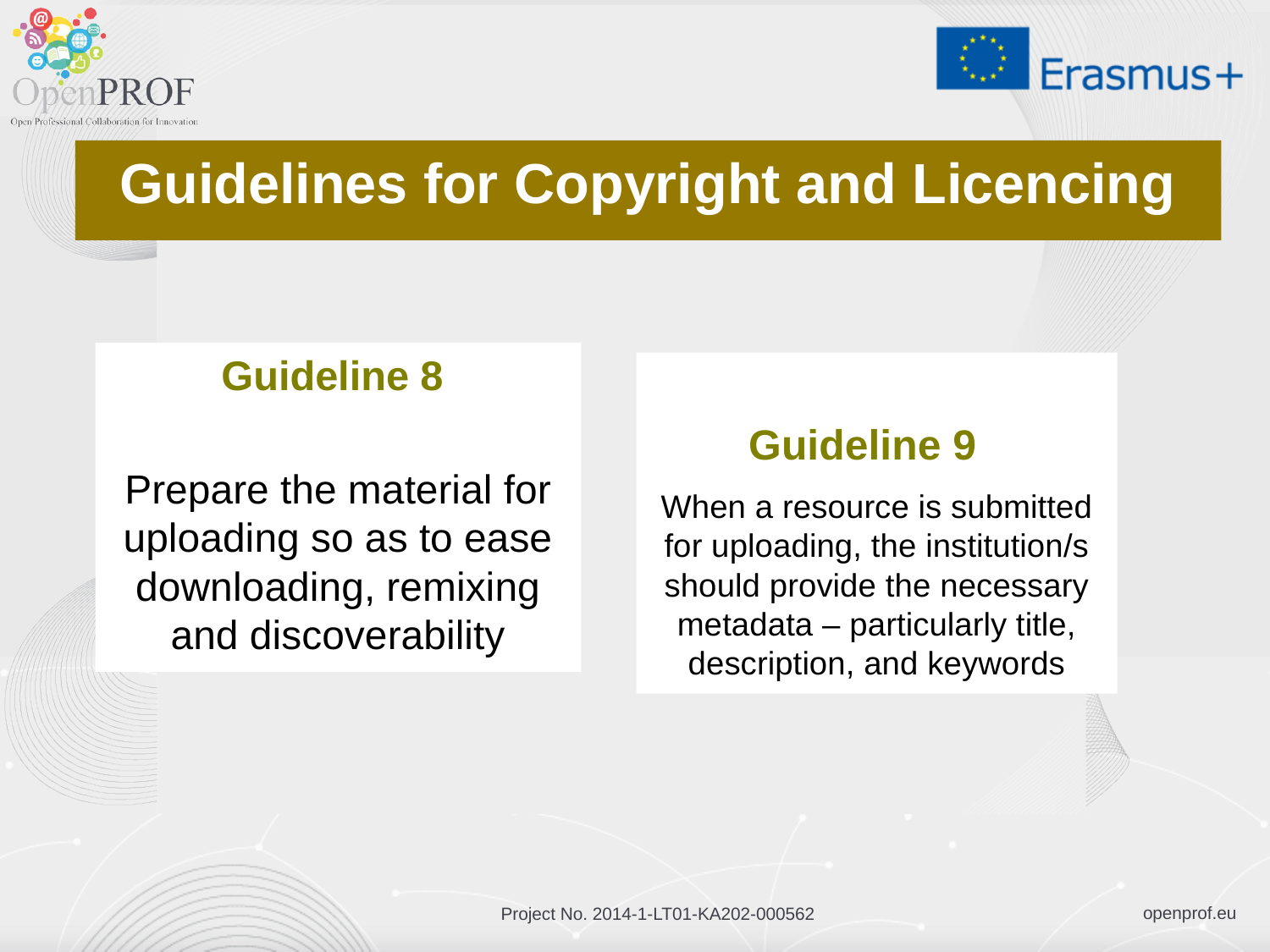

Guidelines for Copyright and Licencing
Guideline 8

Prepare the material for uploading so as to ease downloading, remixing and discoverability

Guideline 9
When a resource is submitted for uploading, the institution/s should provide the necessary metadata – particularly title, description, and keywords